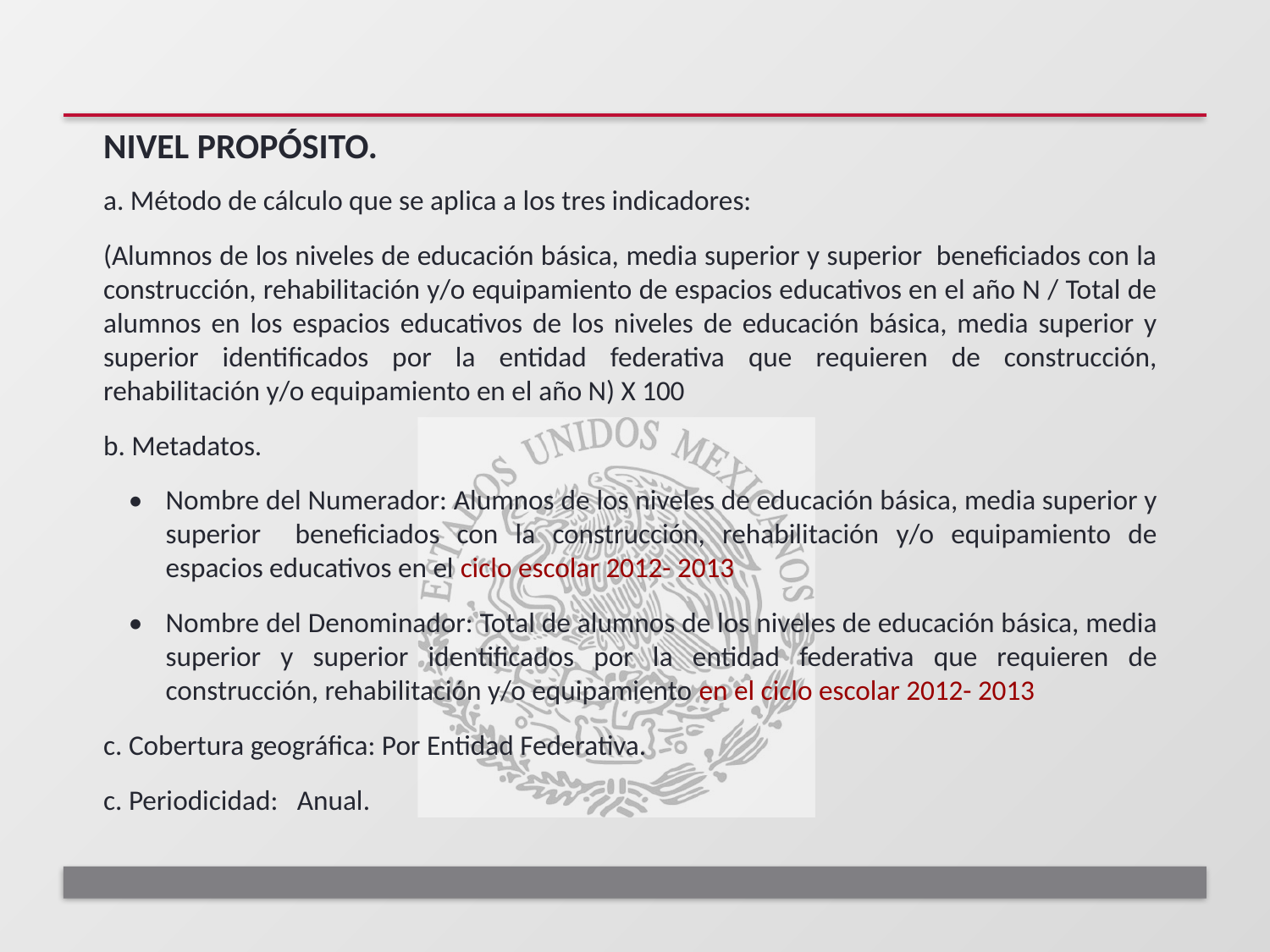

NIVEL PROPÓSITO.

a. Método de cálculo que se aplica a los tres indicadores:
(Alumnos de los niveles de educación básica, media superior y superior  beneficiados con la construcción, rehabilitación y/o equipamiento de espacios educativos en el año N / Total de alumnos en los espacios educativos de los niveles de educación básica, media superior y superior identificados por la entidad federativa que requieren de construcción, rehabilitación y/o equipamiento en el año N) X 100
b. Metadatos.
•	Nombre del Numerador: Alumnos de los niveles de educación básica, media superior y superior  beneficiados con la construcción, rehabilitación y/o equipamiento de espacios educativos en el ciclo escolar 2012- 2013
•	Nombre del Denominador: Total de alumnos de los niveles de educación básica, media superior y superior identificados por la entidad federativa que requieren de construcción, rehabilitación y/o equipamiento en el ciclo escolar 2012- 2013
c. Cobertura geográfica: Por Entidad Federativa.
c. Periodicidad:   Anual.